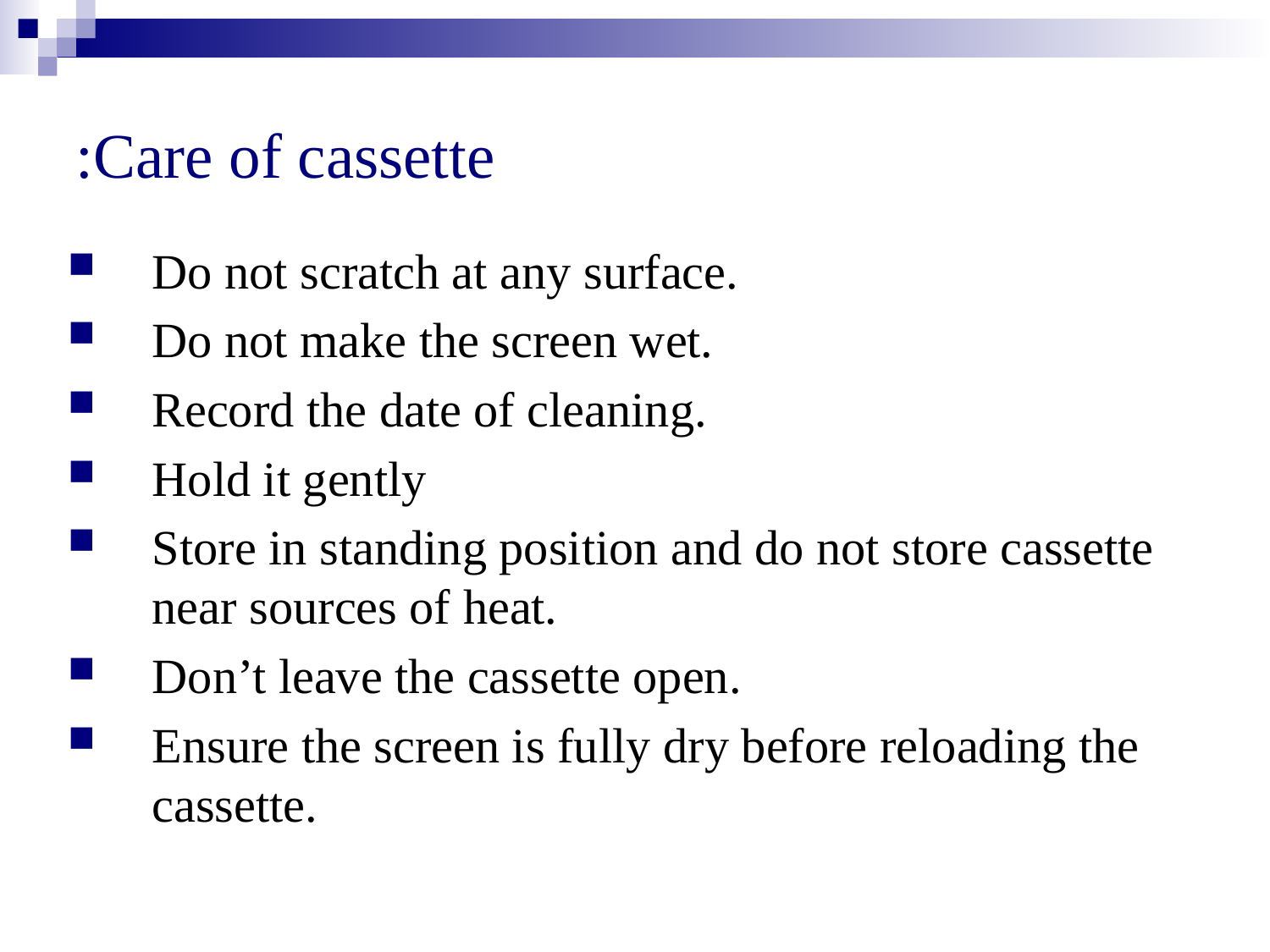

# Care of cassette:
Do not scratch at any surface.
Do not make the screen wet.
Record the date of cleaning.
Hold it gently
Store in standing position and do not store cassette near sources of heat.
Don’t leave the cassette open.
Ensure the screen is fully dry before reloading the cassette.